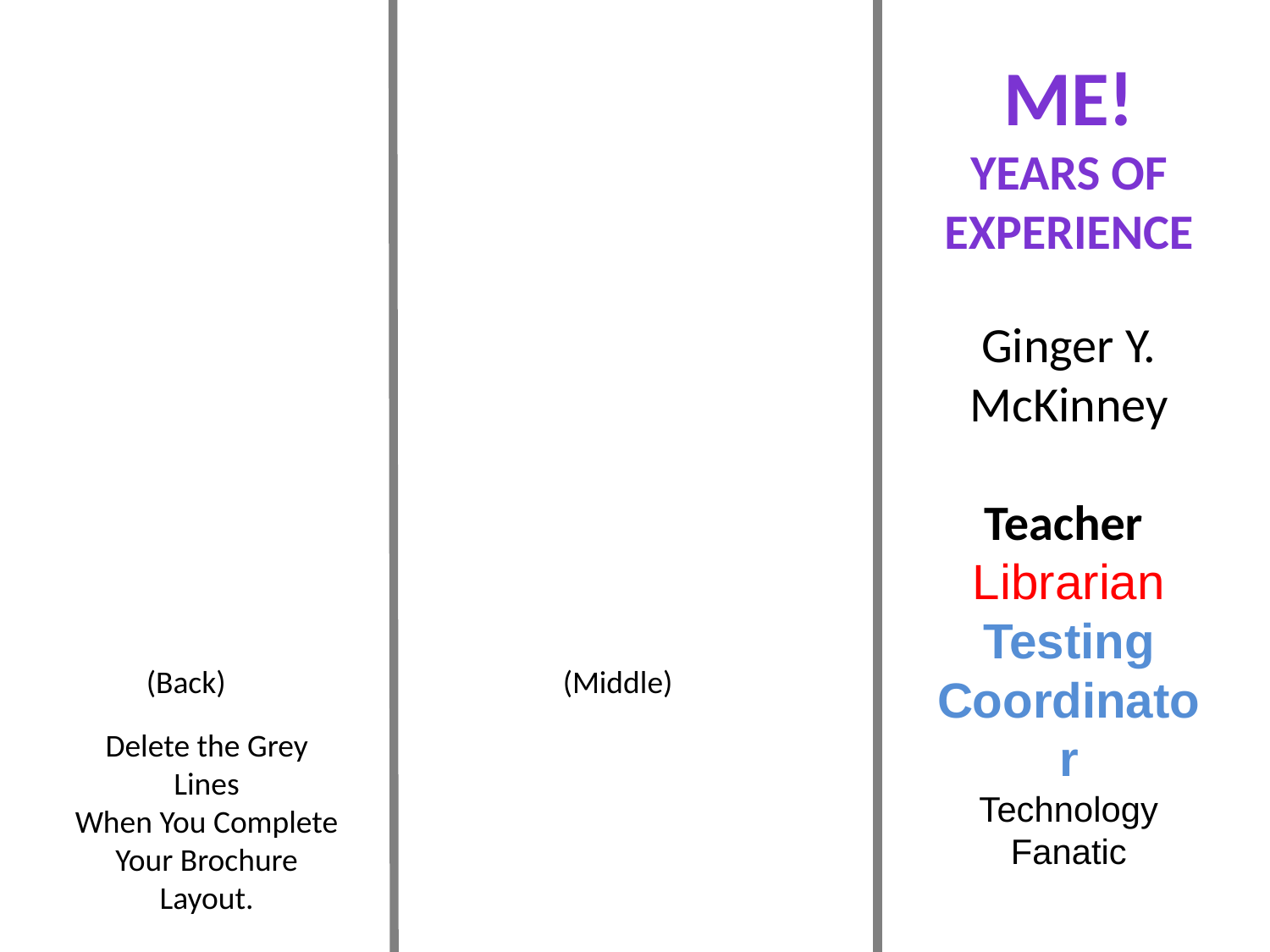

ME!
Years of experience
Ginger Y. McKinney

Teacher
Librarian
Testing Coordinator
Technology Fanatic

(Back)
(Middle)
Delete the Grey Lines
When You Complete Your Brochure Layout.